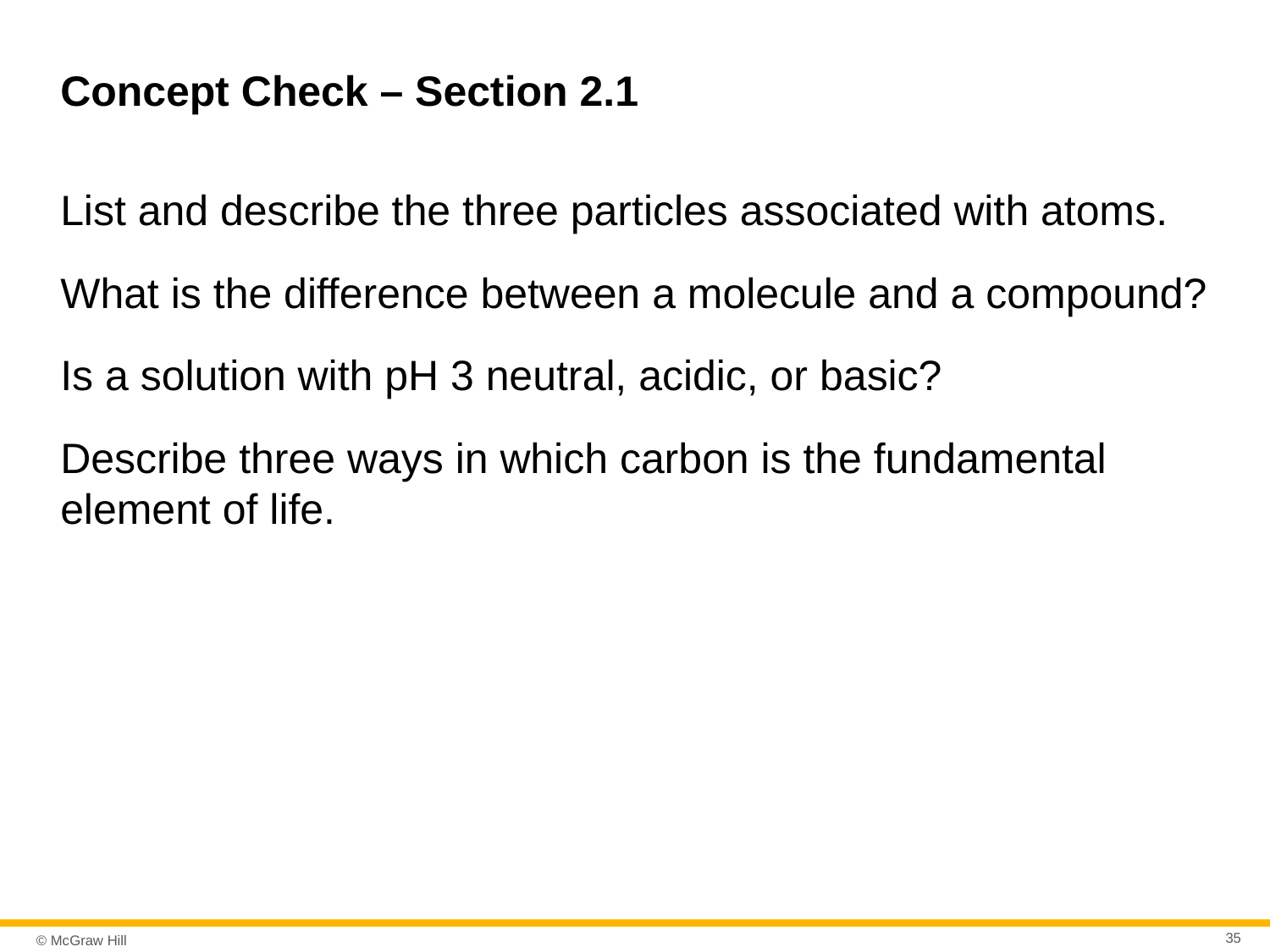

# Concept Check – Section 2.1
List and describe the three particles associated with atoms.
What is the difference between a molecule and a compound?
Is a solution with pH 3 neutral, acidic, or basic?
Describe three ways in which carbon is the fundamental element of life.